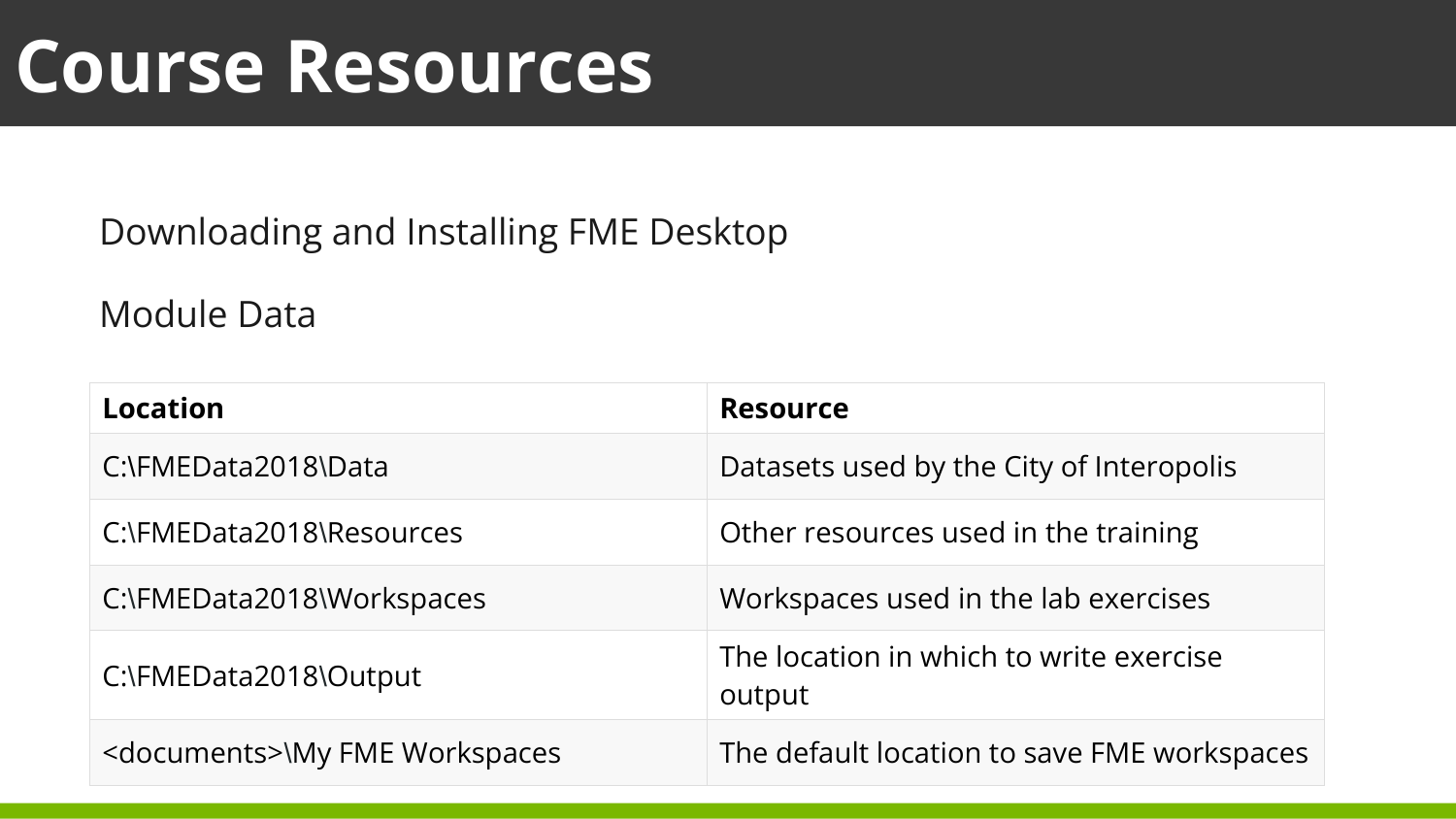

Course Resources
Downloading and Installing FME Desktop
Module Data

| Location | Resource |
| --- | --- |
| C:\FMEData2018\Data | Datasets used by the City of Interopolis |
| C:\FMEData2018\Resources | Other resources used in the training |
| C:\FMEData2018\Workspaces | Workspaces used in the lab exercises |
| C:\FMEData2018\Output | The location in which to write exercise output |
| <documents>\My FME Workspaces | The default location to save FME workspaces |